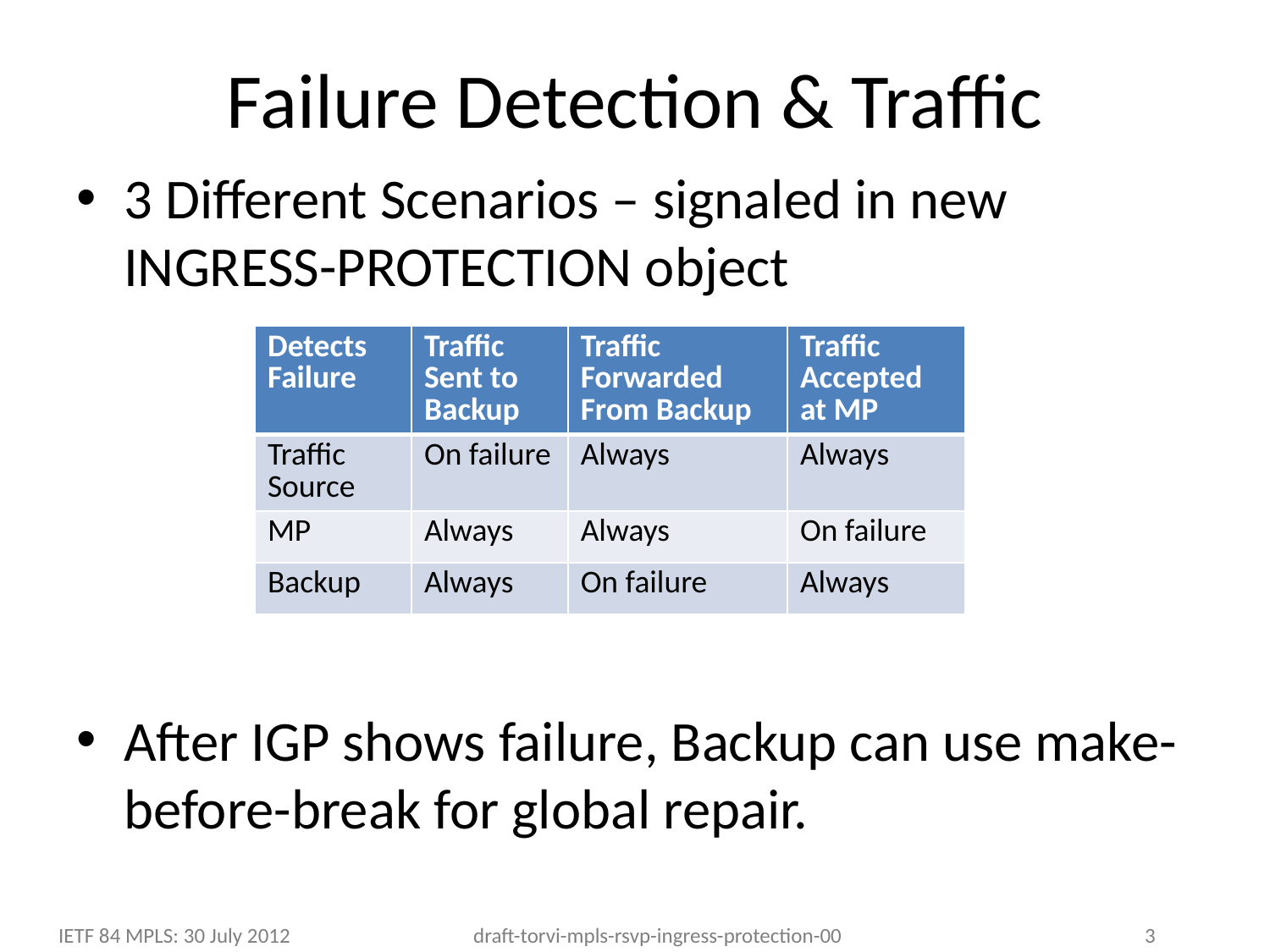

# Failure Detection & Traffic
3 Different Scenarios – signaled in new INGRESS-PROTECTION object

After IGP shows failure, Backup can use make-before-break for global repair.
| Detects Failure | Traffic Sent to Backup | Traffic Forwarded From Backup | Traffic Accepted at MP |
| --- | --- | --- | --- |
| Traffic Source | On failure | Always | Always |
| MP | Always | Always | On failure |
| Backup | Always | On failure | Always |